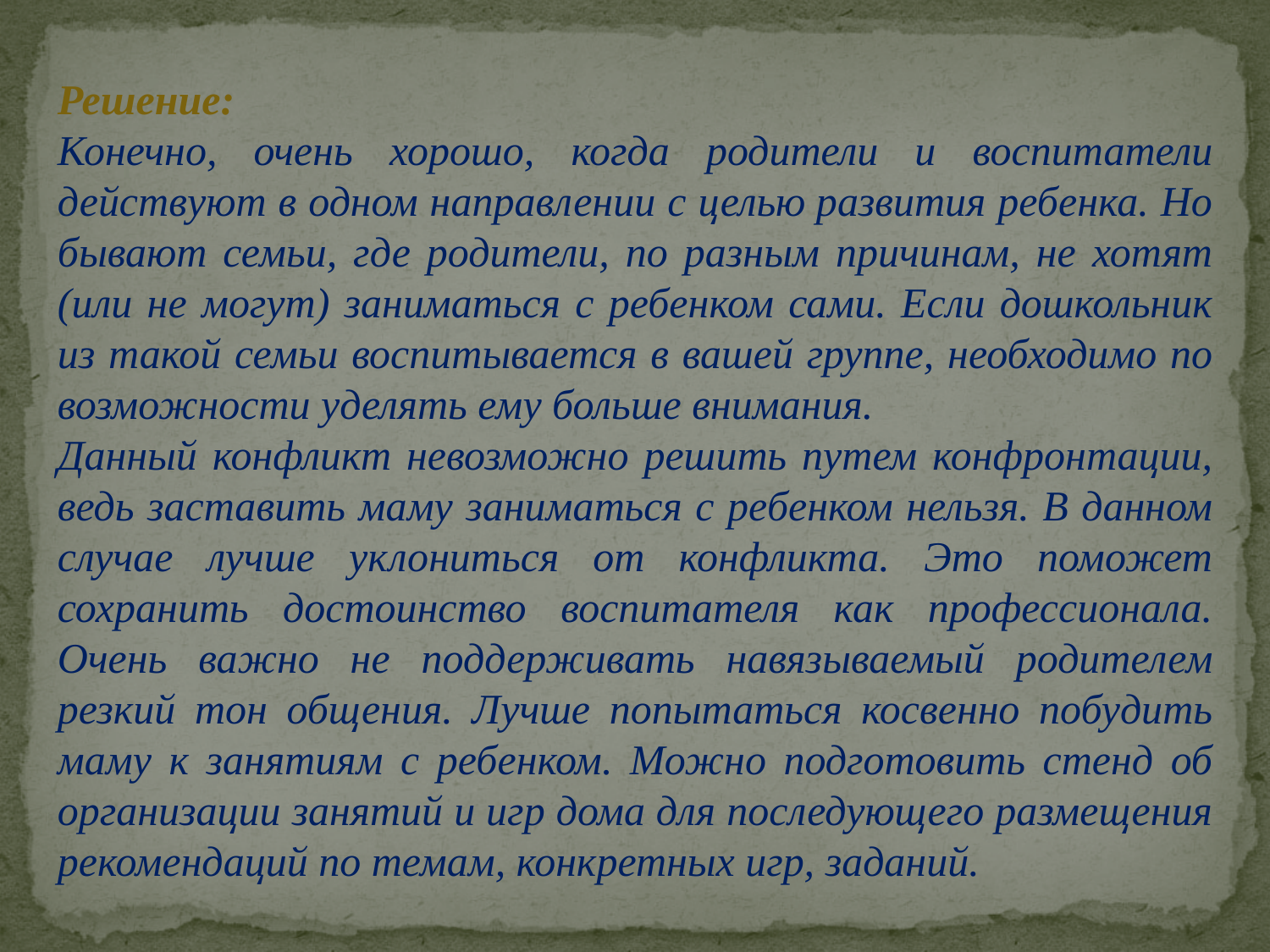

Решение:
Конечно, очень хорошо, когда родители и воспитатели действуют в одном направлении с целью развития ребенка. Но бывают семьи, где родители, по разным причинам, не хотят (или не могут) заниматься с ребенком сами. Если дошкольник из такой семьи воспитывается в вашей группе, необходимо по возможности уделять ему больше внимания.
Данный конфликт невозможно решить путем конфронтации, ведь заставить маму заниматься с ре­бенком нельзя. В данном случае лучше уклониться от конфликта. Это поможет сохранить достоинство воспитателя как профессионала. Очень важно не поддерживать навязываемый родителем резкий тон общения. Лучше попытаться косвенно побудить маму к занятиям с ребенком. Можно подготовить стенд об организации занятий и игр дома для последующего размещения рекомендаций по темам, конкретных игр, заданий.